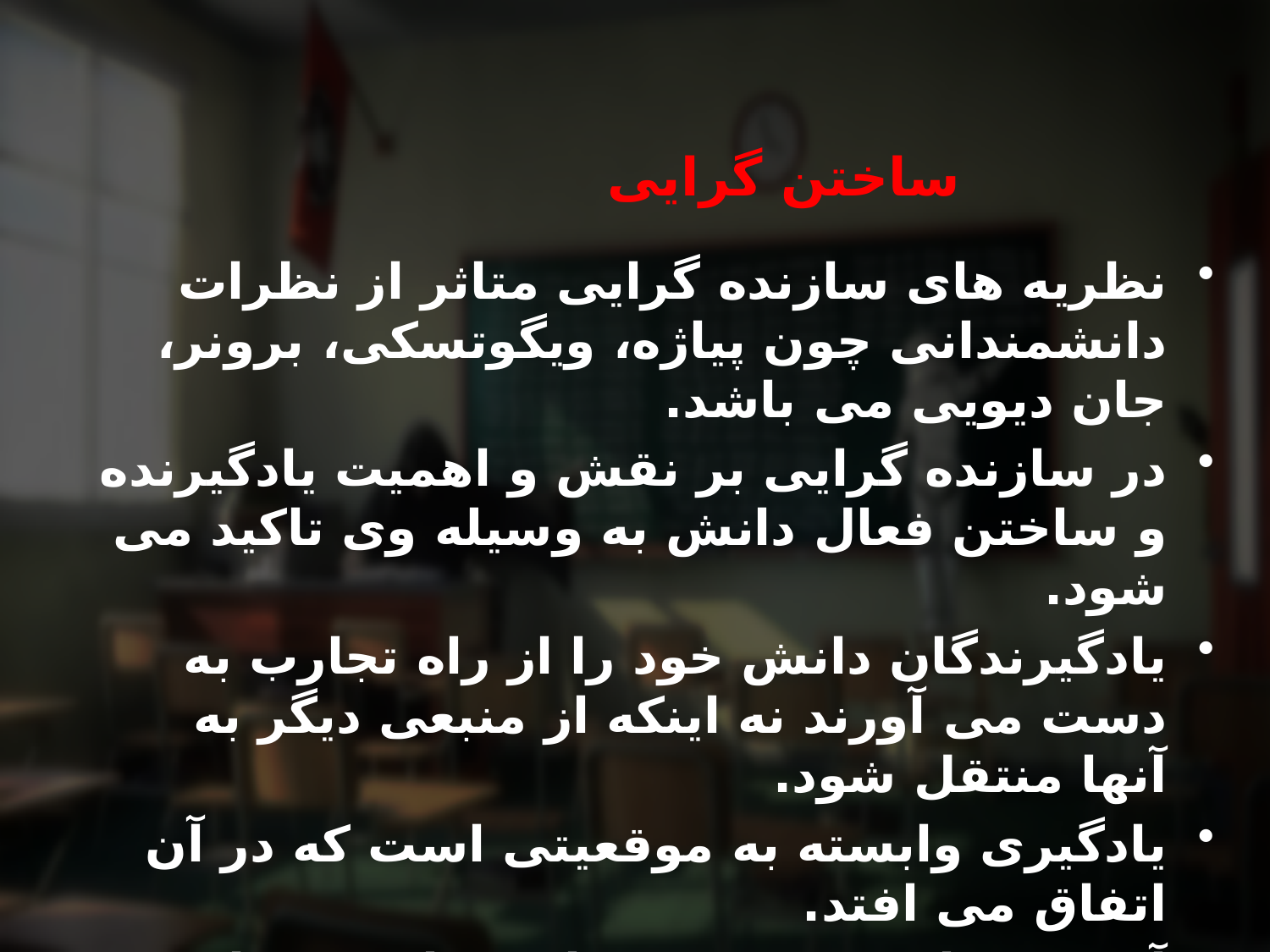

# ساختن گرایی
نظریه های سازنده گرایی متاثر از نظرات دانشمندانی چون پیاژه، ویگوتسکی، برونر، جان دیویی می باشد.
در سازنده گرایی بر نقش و اهمیت یادگیرنده و ساختن فعال دانش به وسیله وی تاکید می شود.
یادگیرندگان دانش خود را از راه تجارب به دست می آورند نه اینکه از منبعی دیگر به آنها منتقل شود.
یادگیری وابسته به موقعیتی است که در آن اتفاق می افتد.
آموزش بایستی زمینه تجارب واقعی برای فراگیران فراهم آورد.